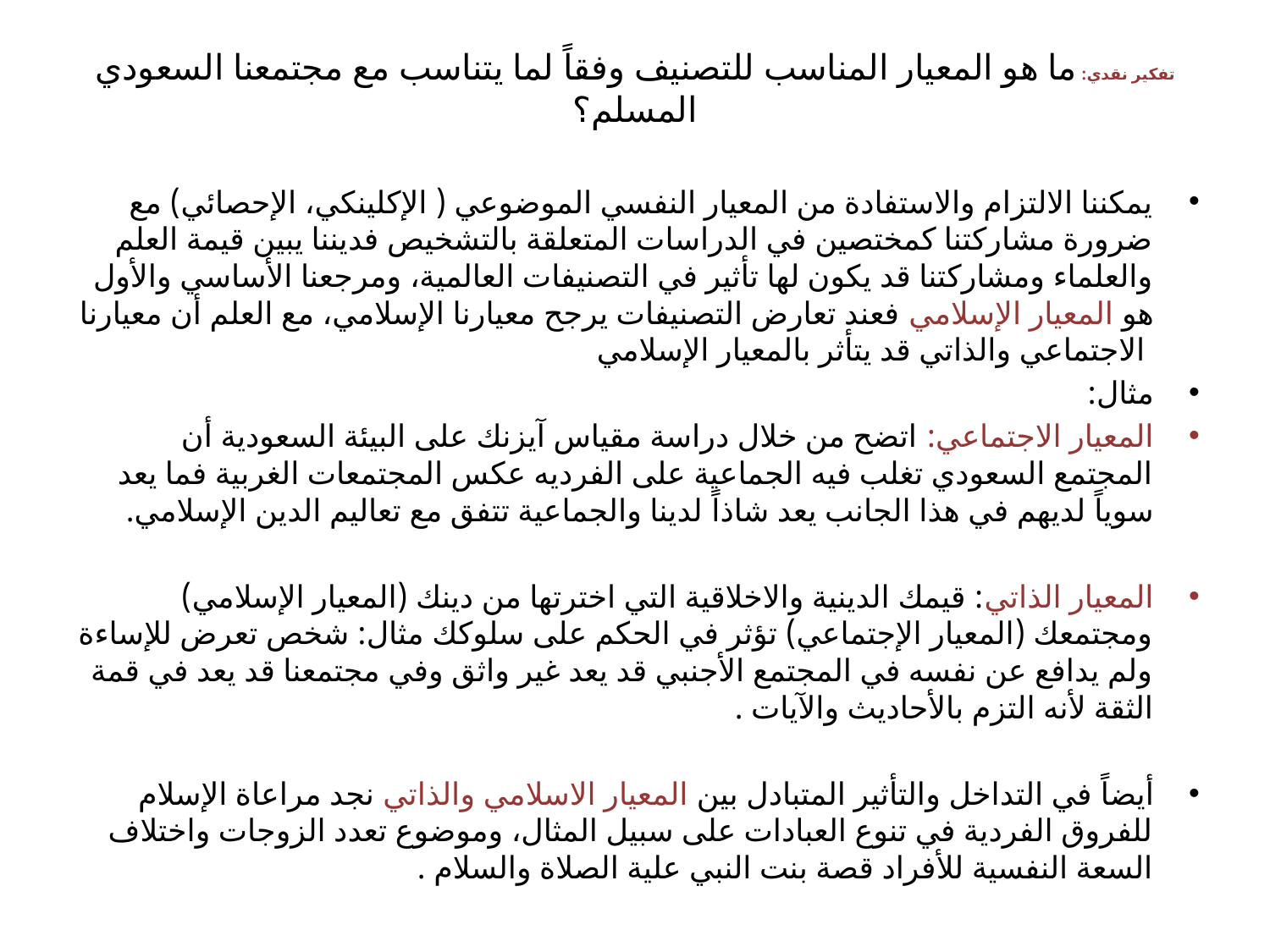

# تفكير نقدي: ما هو المعيار المناسب للتصنيف وفقاً لما يتناسب مع مجتمعنا السعودي المسلم؟
يمكننا الالتزام والاستفادة من المعيار النفسي الموضوعي ( الإكلينكي، الإحصائي) مع ضرورة مشاركتنا كمختصين في الدراسات المتعلقة بالتشخيص فديننا يبين قيمة العلم والعلماء ومشاركتنا قد يكون لها تأثير في التصنيفات العالمية، ومرجعنا الأساسي والأول هو المعيار الإسلامي فعند تعارض التصنيفات يرجح معيارنا الإسلامي، مع العلم أن معيارنا  الاجتماعي والذاتي قد يتأثر بالمعيار الإسلامي
مثال:
المعيار الاجتماعي: اتضح من خلال دراسة مقياس آيزنك على البيئة السعودية أن المجتمع السعودي تغلب فيه الجماعية على الفرديه عكس المجتمعات الغربية فما يعد سوياً لديهم في هذا الجانب يعد شاذاً لدينا والجماعية تتفق مع تعاليم الدين الإسلامي.

المعيار الذاتي: قيمك الدينية والاخلاقية التي اخترتها من دينك (المعيار الإسلامي) ومجتمعك (المعيار الإجتماعي) تؤثر في الحكم على سلوكك مثال: شخص تعرض للإساءة ولم يدافع عن نفسه في المجتمع الأجنبي قد يعد غير واثق وفي مجتمعنا قد يعد في قمة الثقة لأنه التزم بالأحاديث والآيات .

أيضاً في التداخل والتأثير المتبادل بين المعيار الاسلامي والذاتي نجد مراعاة الإسلام للفروق الفردية في تنوع العبادات على سبيل المثال، وموضوع تعدد الزوجات واختلاف السعة النفسية للأفراد قصة بنت النبي علية الصلاة والسلام .